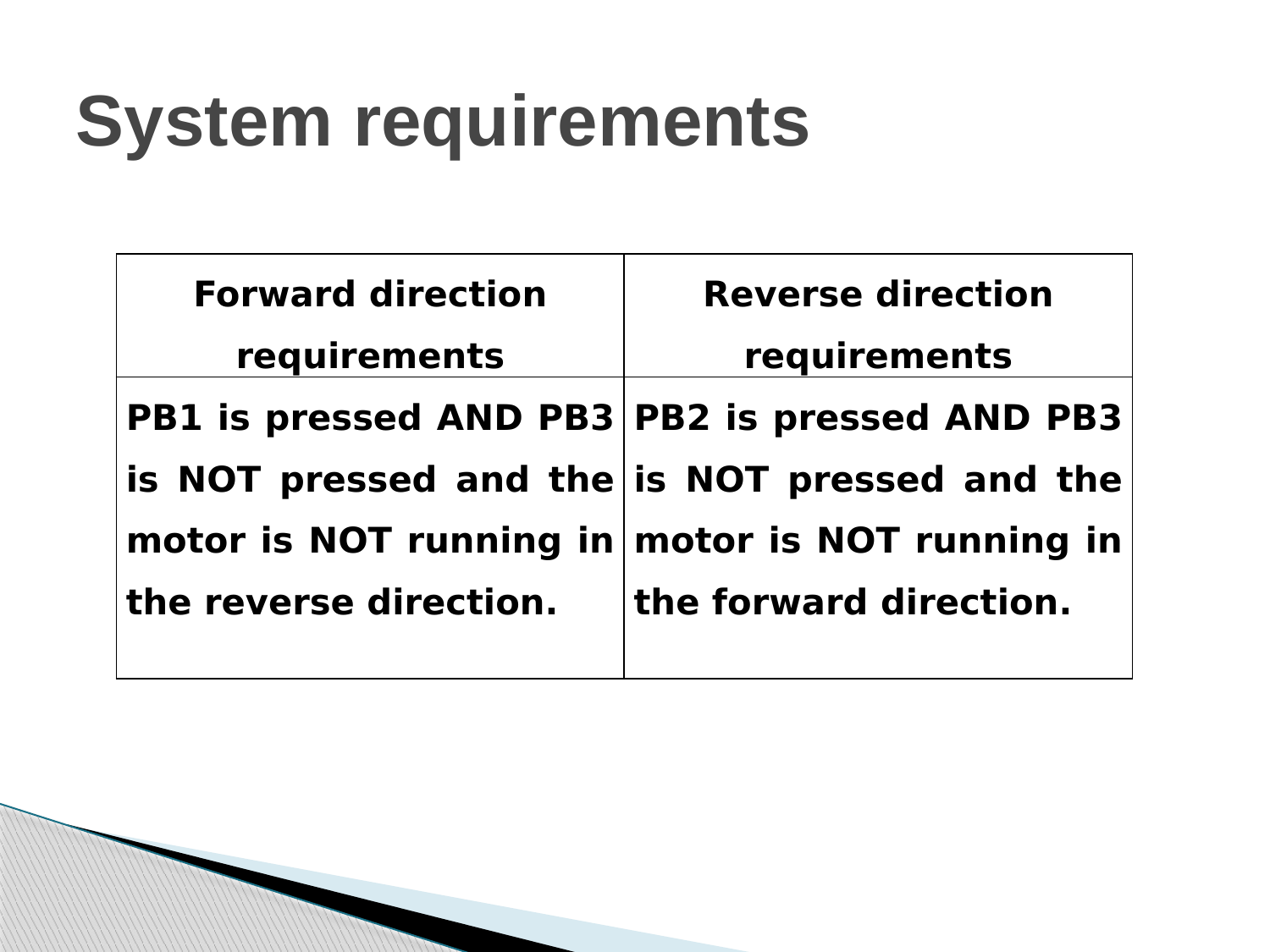

# System requirements
| Forward direction requirements | Reverse direction requirements |
| --- | --- |
| PB1 is pressed AND PB3 is NOT pressed and the motor is NOT running in the reverse direction. | PB2 is pressed AND PB3 is NOT pressed and the motor is NOT running in the forward direction. |